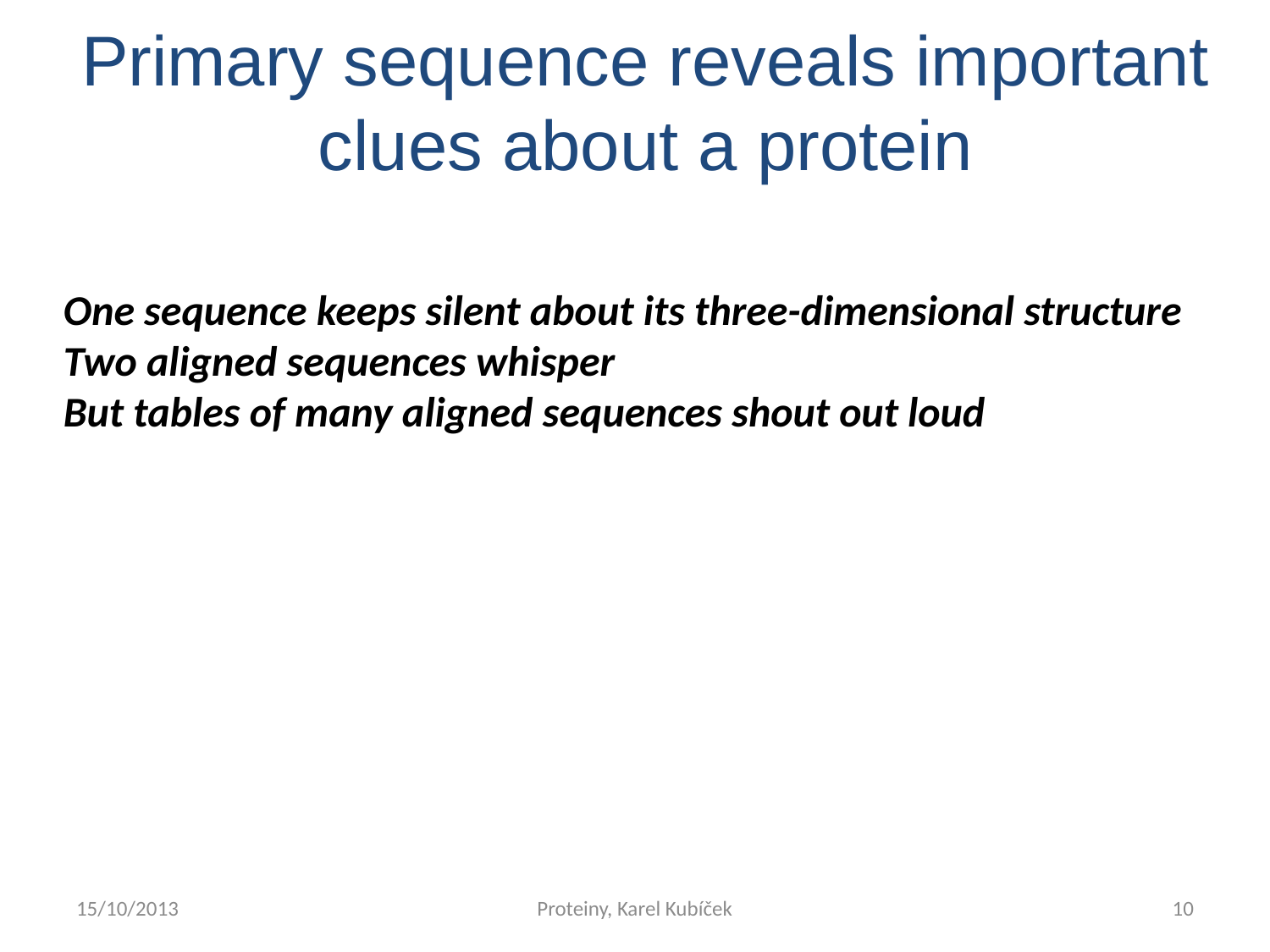

Primary sequence reveals important clues about a protein
One sequence keeps silent about its three-dimensional structure
Two aligned sequences whisper
But tables of many aligned sequences shout out loud
15/10/2013
Proteiny, Karel Kubíček
10